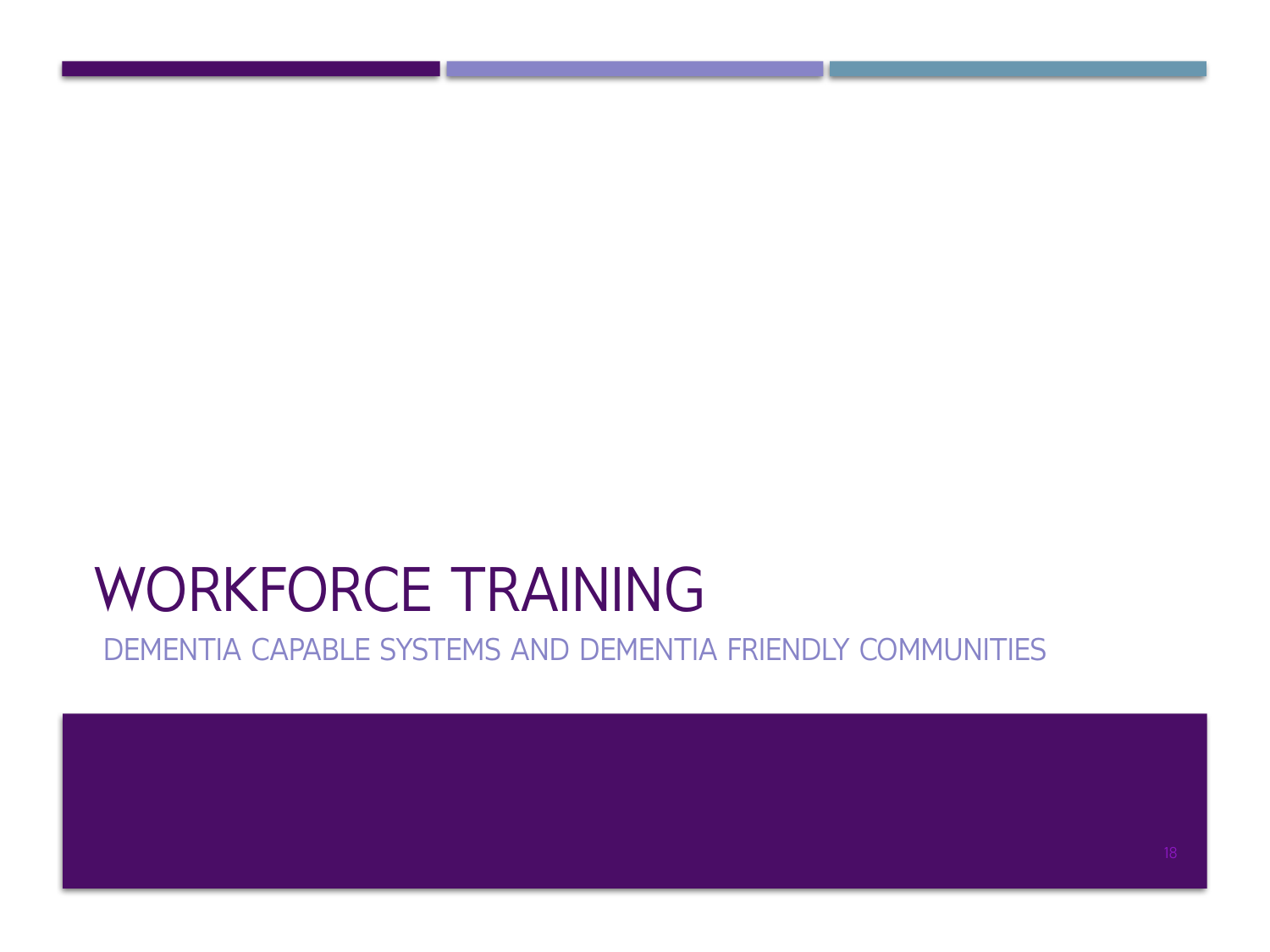

# Workforce training
Dementia Capable Systems and dementia friendly communities
18